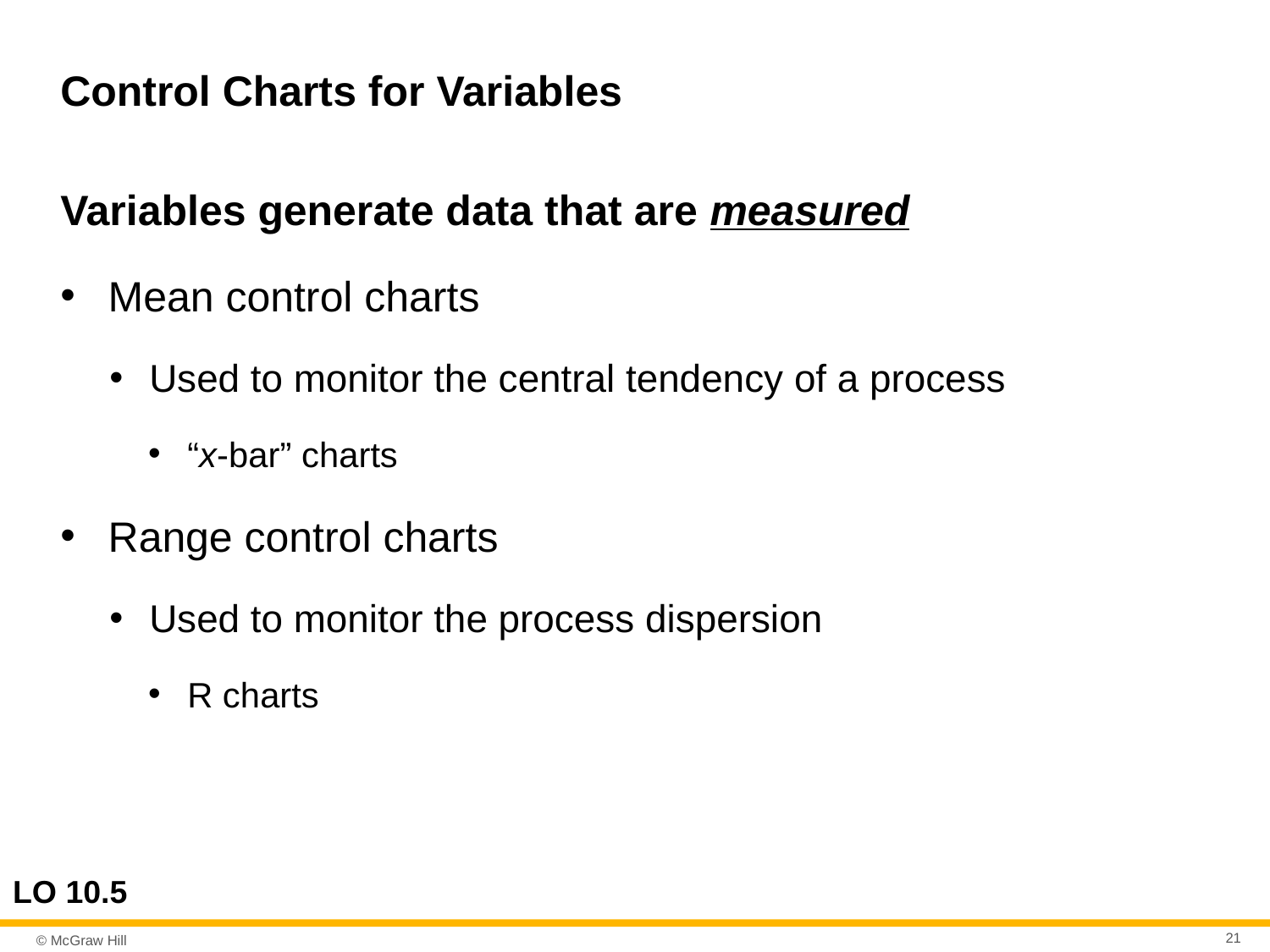

# Control Charts for Variables
Variables generate data that are measured
Mean control charts
Used to monitor the central tendency of a process
“x-bar” charts
Range control charts
Used to monitor the process dispersion
R charts
LO 10.5